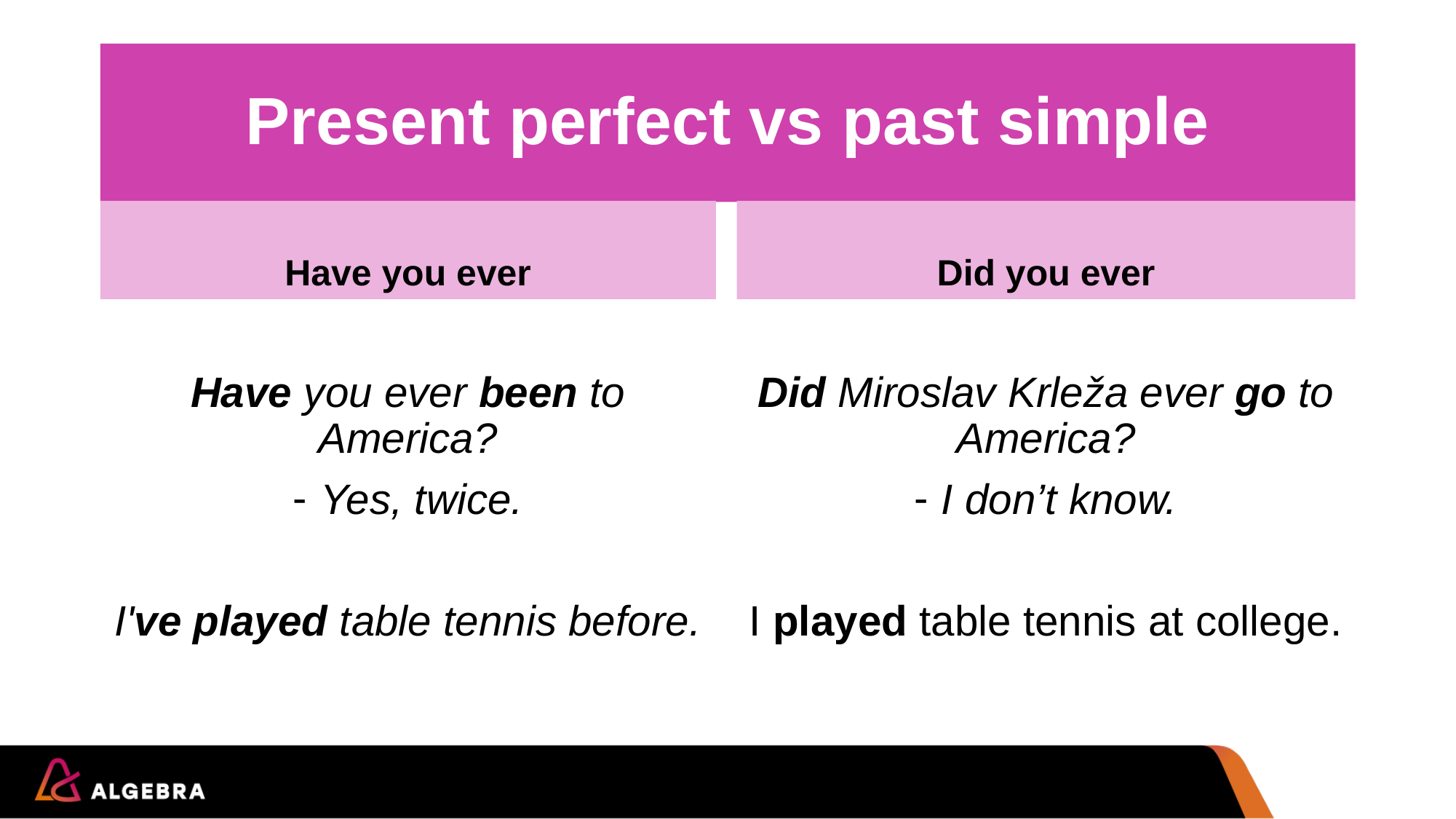

# Present perfect vs past simple
Have you ever
Did you ever

Have you ever been to America?
Yes, twice.

I've played table tennis before.

Did Miroslav Krleža ever go to America?
I don’t know.

I played table tennis at college.